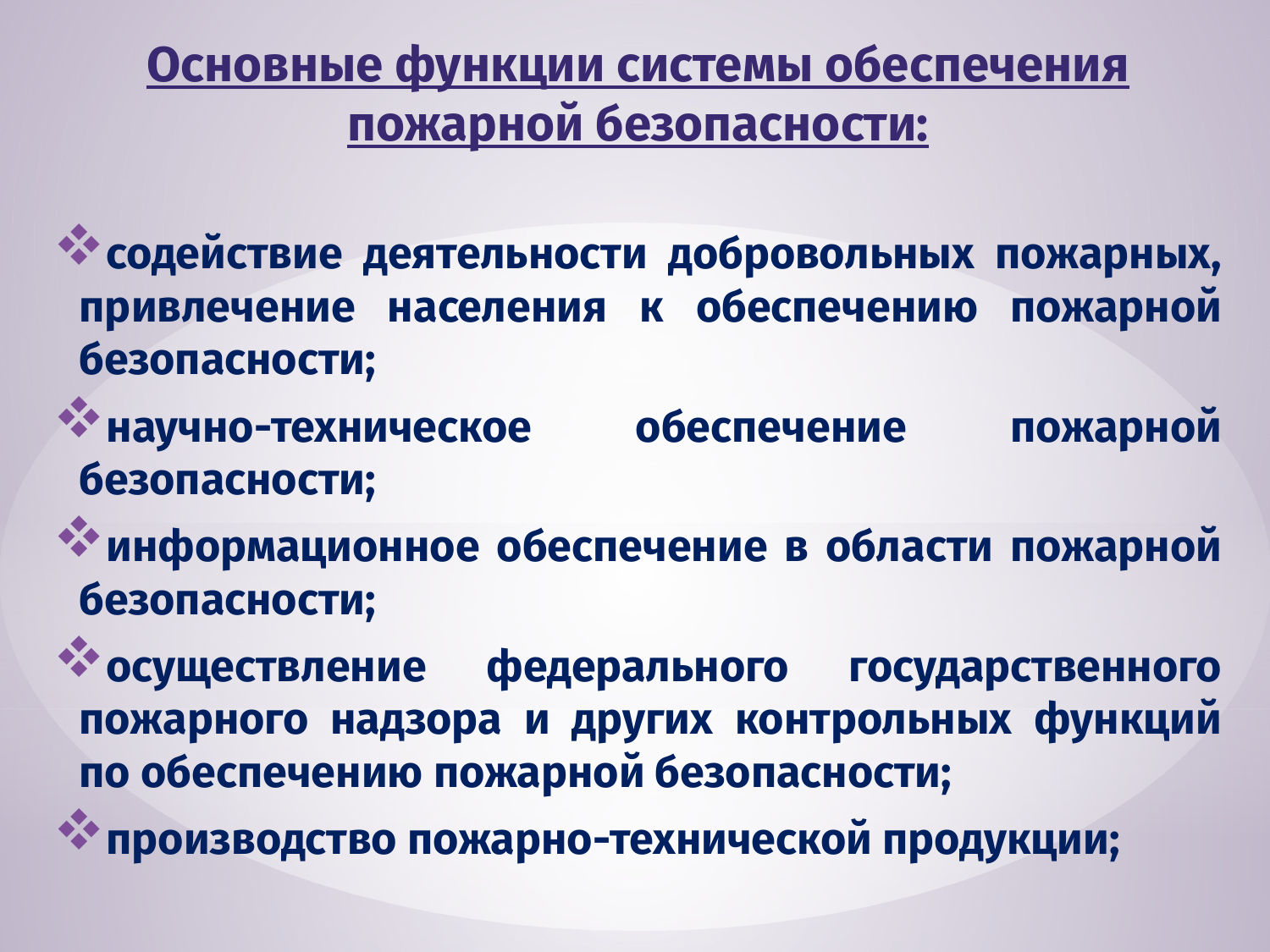

Основные функции системы обеспечения пожарной безопасности:

содействие деятельности добровольных пожарных, привлечение населения к обеспечению пожарной безопасности;
научно-техническое обеспечение пожарной безопасности;
информационное обеспечение в области пожарной безопасности;
осуществление федерального государственного пожарного надзора и других контрольных функций по обеспечению пожарной безопасности;
производство пожарно-технической продукции;